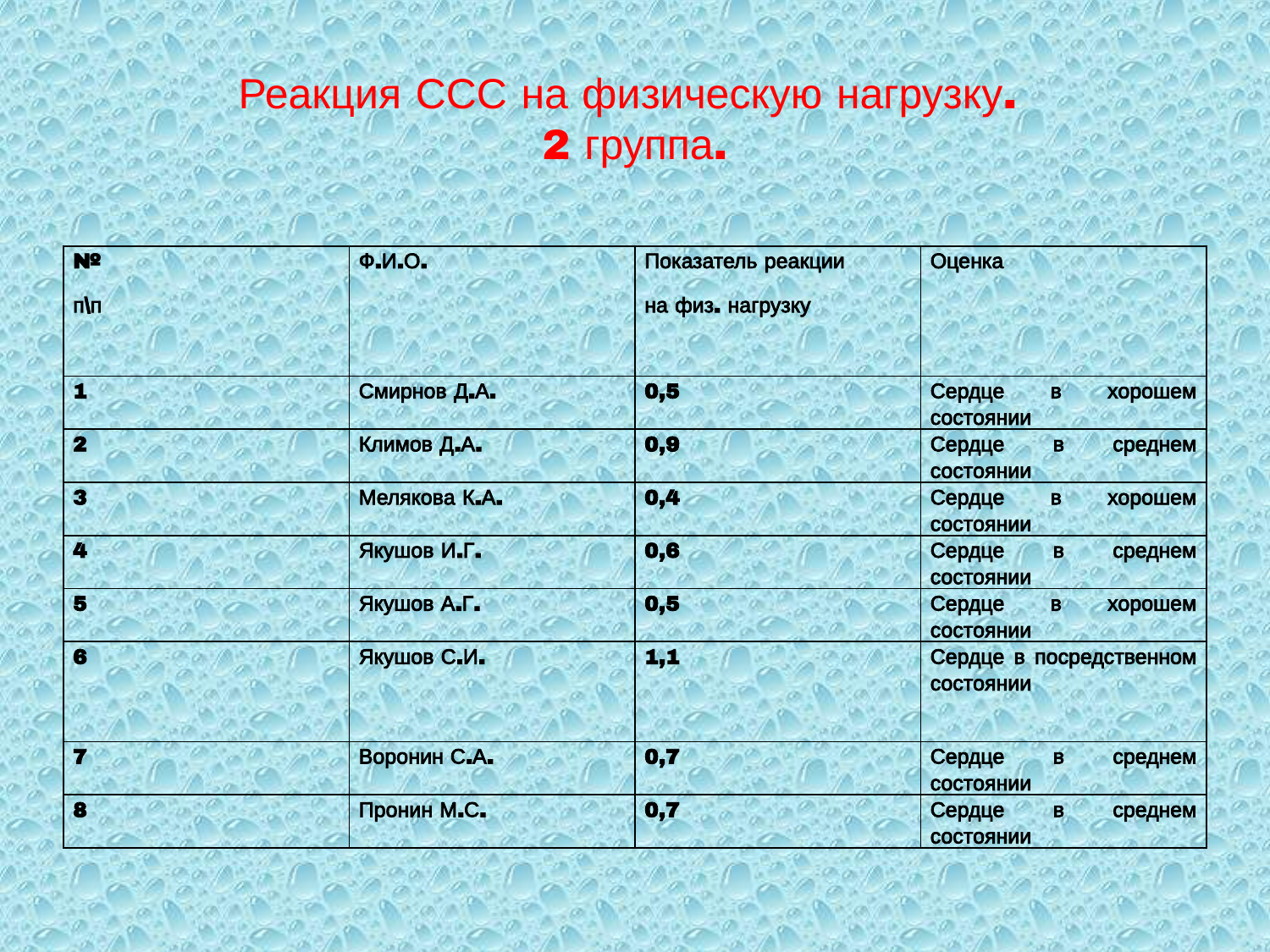

# Реакция ССС на физическую нагрузку. 2 группа.
| № п\п | Ф.И.О. | Показатель реакции на физ. нагрузку | Оценка |
| --- | --- | --- | --- |
| 1 | Смирнов Д.А. | 0,5 | Сердце в хорошем состоянии |
| 2 | Климов Д.А. | 0,9 | Сердце в среднем состоянии |
| 3 | Мелякова К.А. | 0,4 | Сердце в хорошем состоянии |
| 4 | Якушов И.Г. | 0,6 | Сердце в среднем состоянии |
| 5 | Якушов А.Г. | 0,5 | Сердце в хорошем состоянии |
| 6 | Якушов С.И. | 1,1 | Сердце в посредственном состоянии |
| 7 | Воронин С.А. | 0,7 | Сердце в среднем состоянии |
| 8 | Пронин М.С. | 0,7 | Сердце в среднем состоянии |